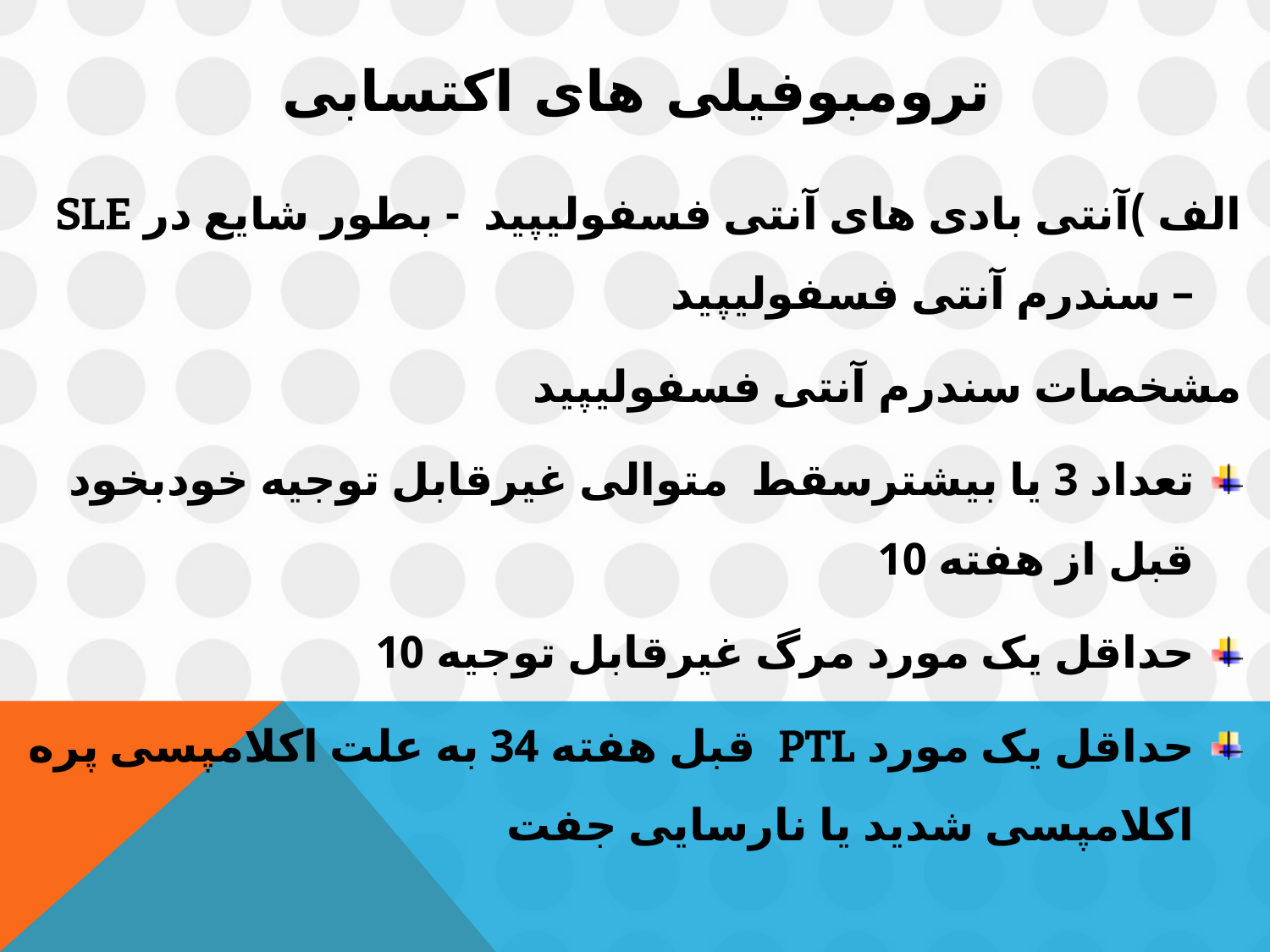

# ترومبوفیلی های اکتسابی
الف )آنتی بادی های آنتی فسفولیپید  - بطور شایع در SLE – سندرم آنتی فسفولیپید
مشخصات سندرم آنتی فسفولیپید
تعداد 3 یا بیشترسقط  متوالی غیرقابل توجیه خودبخود قبل از هفته 10
حداقل یک مورد مرگ غیرقابل توجیه 10
حداقل یک مورد PTL  قبل هفته 34 به علت اکلامپسی پره اکلامپسی شدید یا نارسایی جفت